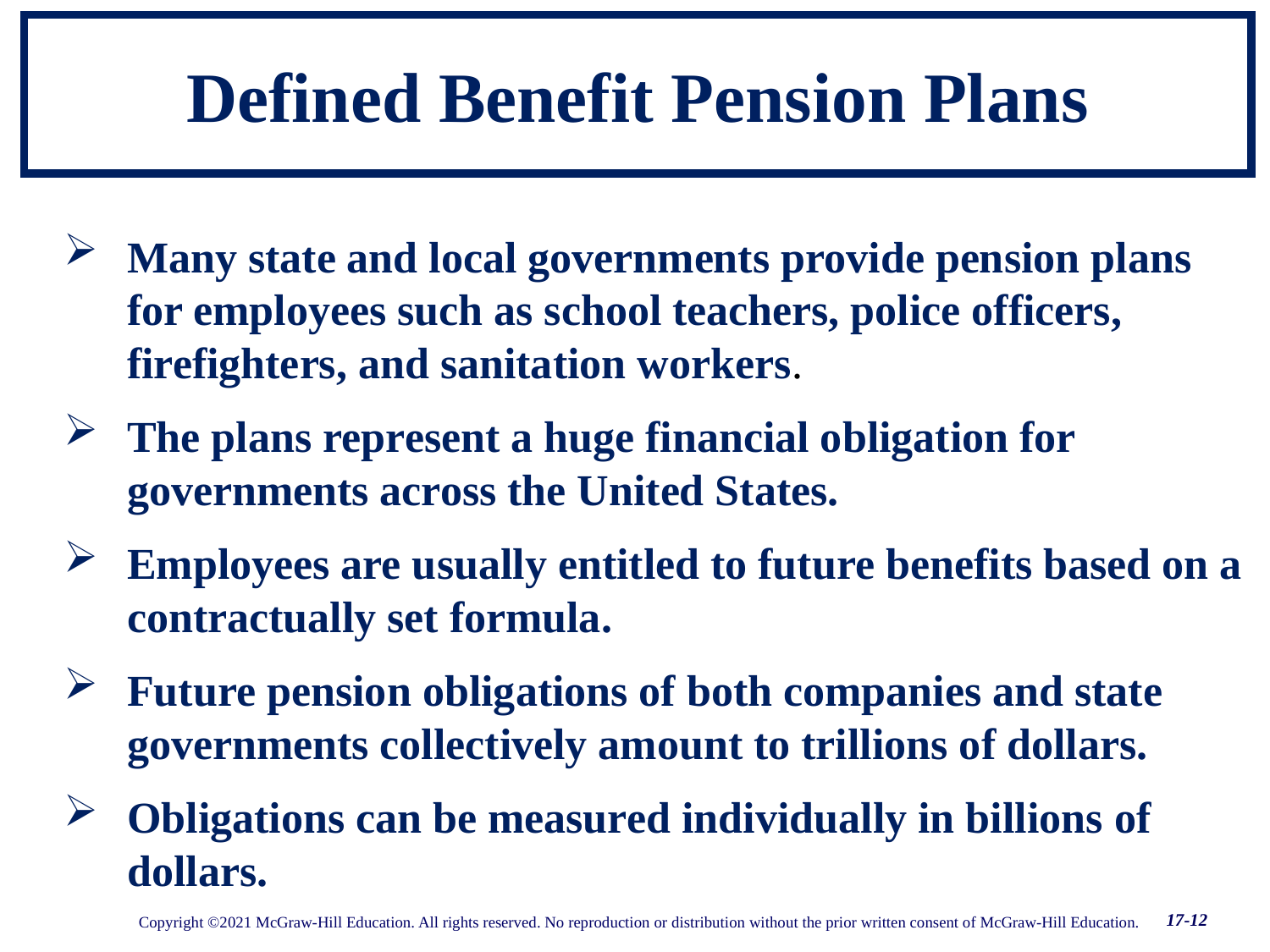

# Defined Benefit Pension Plans
Many state and local governments provide pension plans for employees such as school teachers, police officers, firefighters, and sanitation workers.
The plans represent a huge financial obligation for governments across the United States.
Employees are usually entitled to future benefits based on a contractually set formula.
Future pension obligations of both companies and state governments collectively amount to trillions of dollars.
Obligations can be measured individually in billions of dollars.

17-12
Copyright ©2021 McGraw-Hill Education. All rights reserved. No reproduction or distribution without the prior written consent of McGraw-Hill Education.